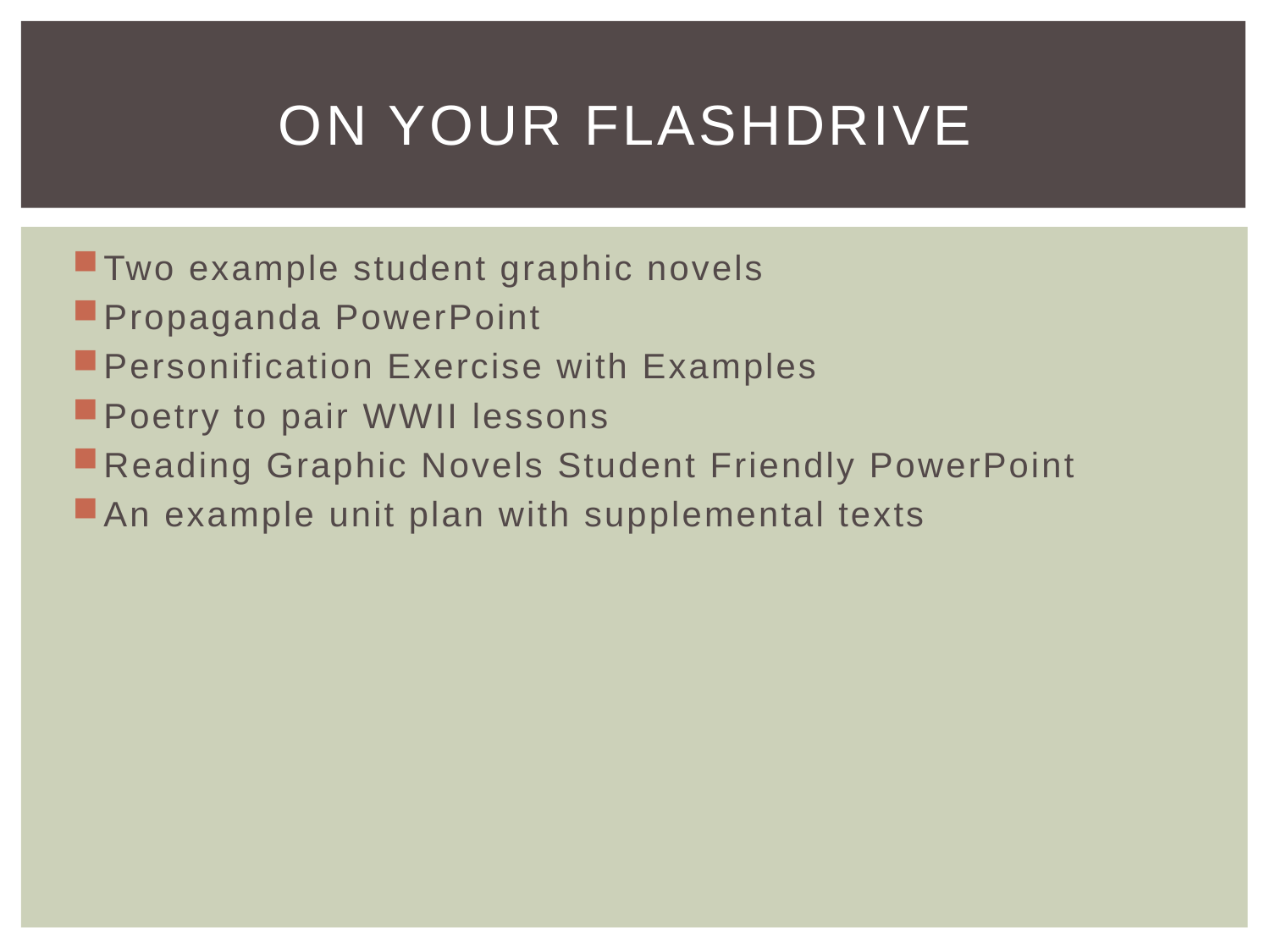

# On Your Flashdrive
Two example student graphic novels
Propaganda PowerPoint
Personification Exercise with Examples
Poetry to pair WWII lessons
Reading Graphic Novels Student Friendly PowerPoint
An example unit plan with supplemental texts